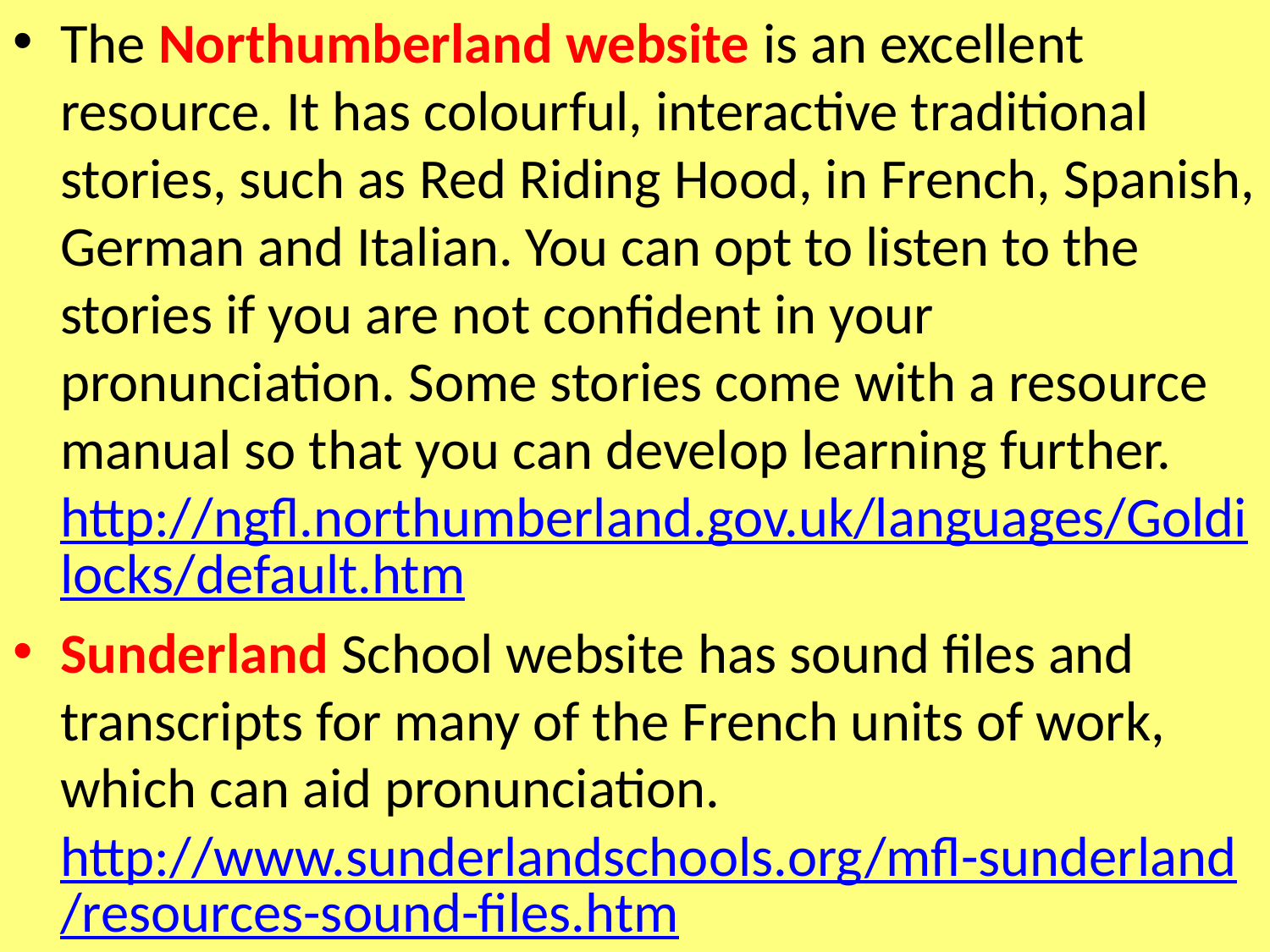

The Northumberland website is an excellent resource. It has colourful, interactive traditional stories, such as Red Riding Hood, in French, Spanish, German and Italian. You can opt to listen to the stories if you are not confident in your pronunciation. Some stories come with a resource manual so that you can develop learning further. http://ngfl.northumberland.gov.uk/languages/Goldilocks/default.htm
Sunderland School website has sound files and transcripts for many of the French units of work, which can aid pronunciation. http://www.sunderlandschools.org/mfl-sunderland/resources-sound-files.htm